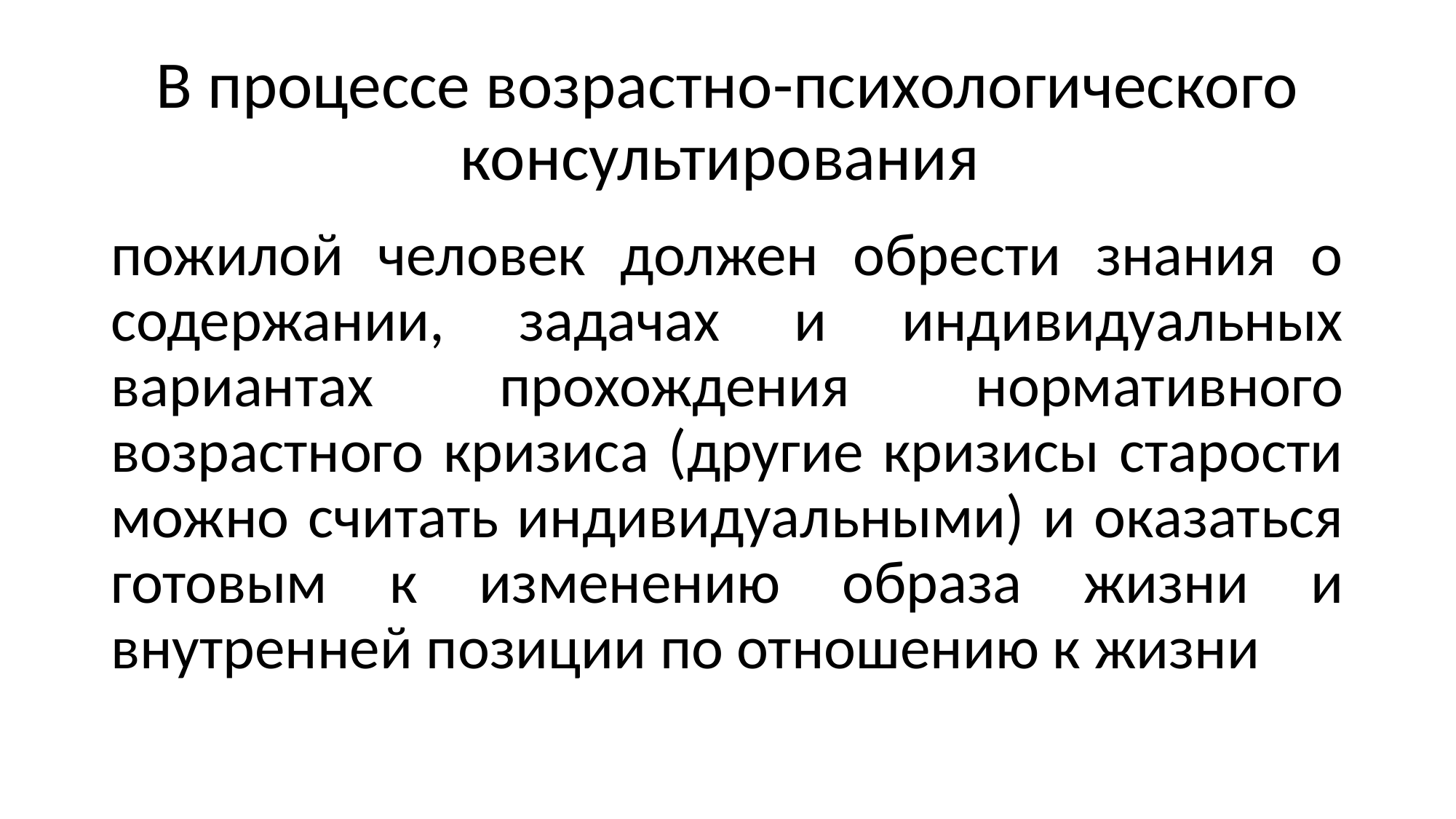

# В процессе возрастно-психологического консультирования
пожилой человек должен обрести знания о содержании, задачах и индивидуальных вариантах прохождения нормативного возрастного кризиса (другие кризисы старости можно считать индивидуальными) и оказаться готовым к изменению образа жизни и внутренней позиции по отношению к жизни